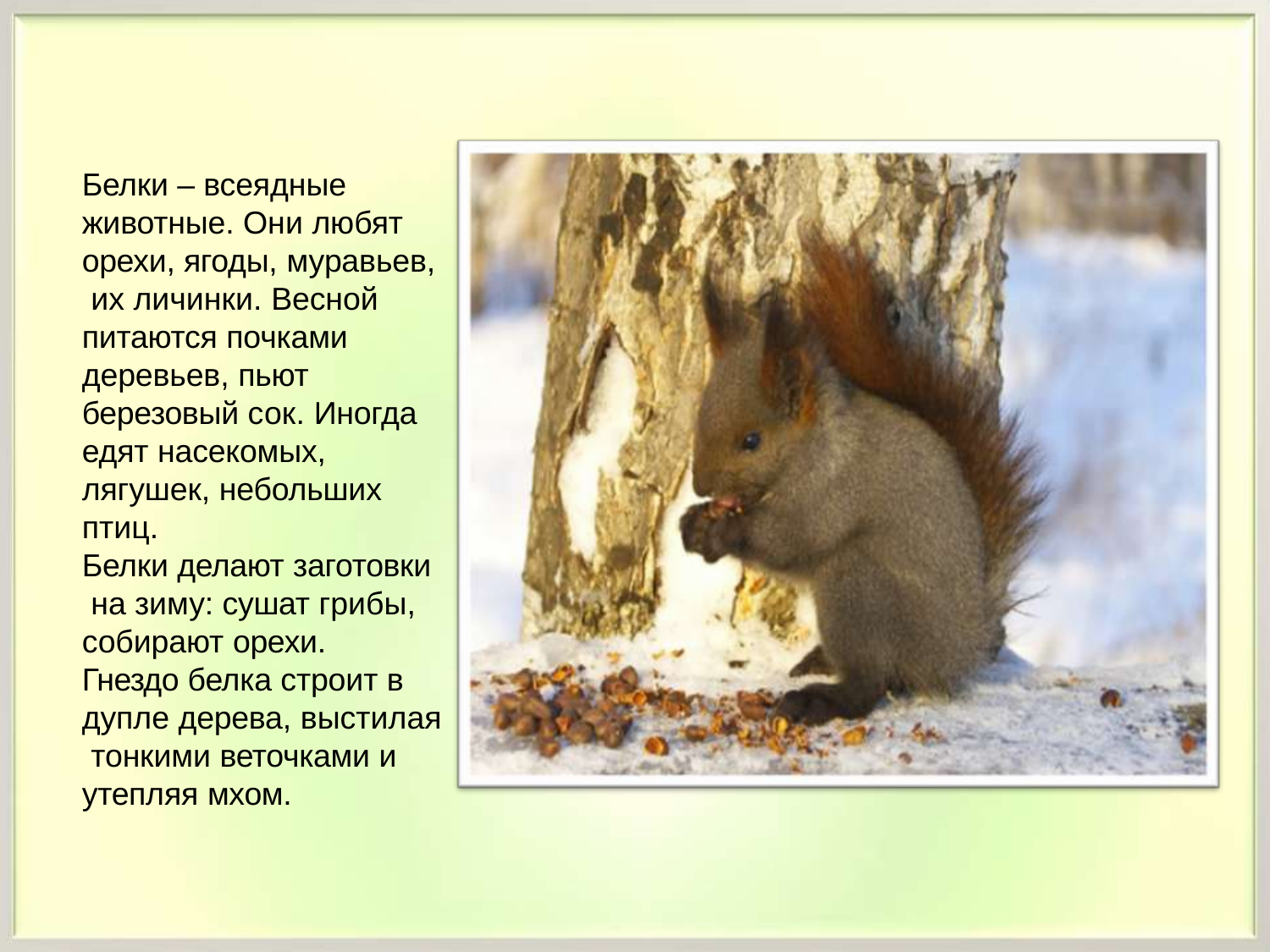

Белки – всеядные  животные. Они любят  орехи, ягоды, муравьев,  их личинки. Весной  питаются почками  деревьев, пьют  березовый сок. Иногда  едят насекомых,  лягушек, небольших  птиц.
Белки делают заготовки  на зиму: сушат грибы,  собирают орехи.
Гнездо белка строит в  дупле дерева, выстилая  тонкими веточками и  утепляя мхом.